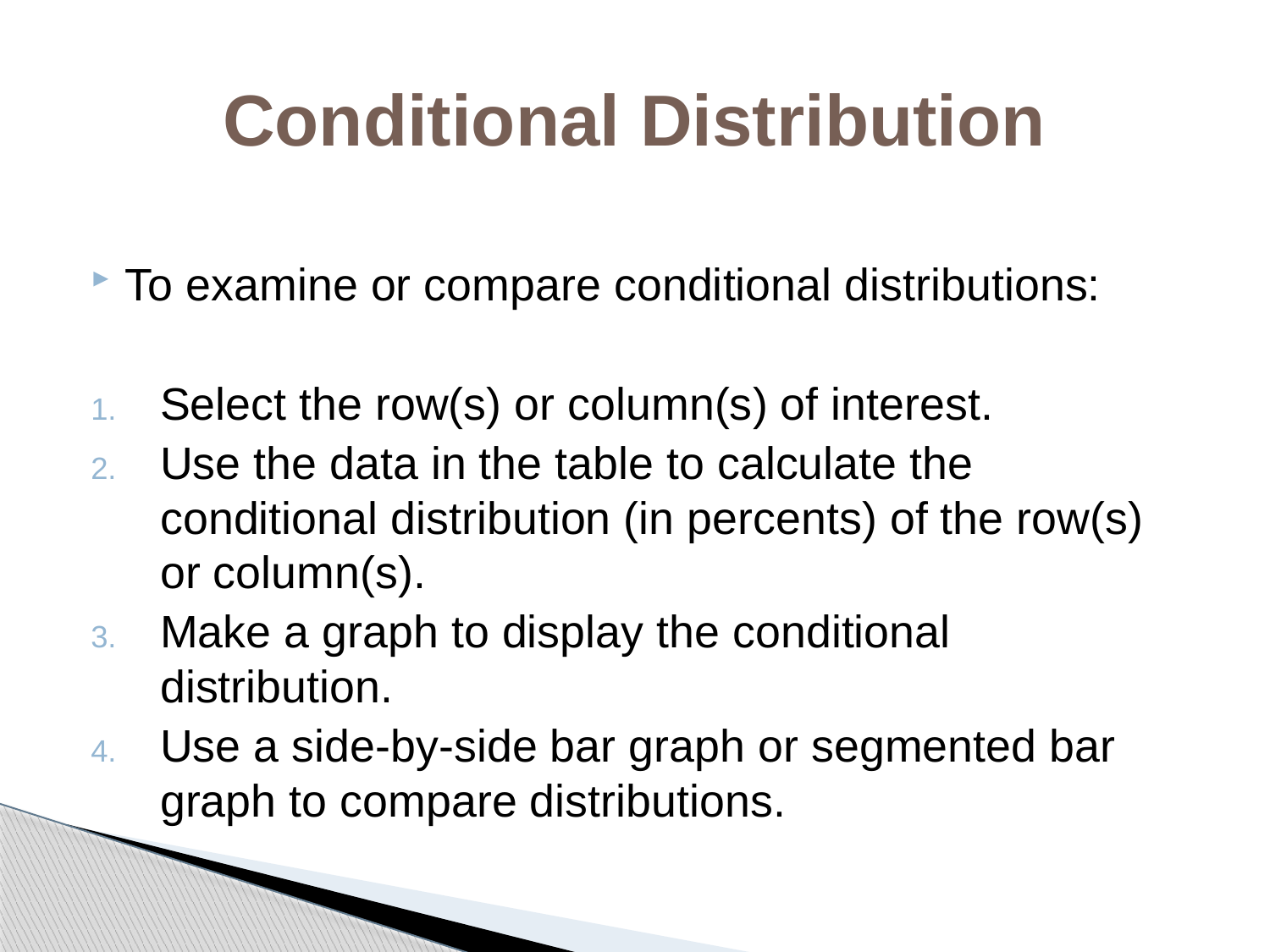

# Conditional Distribution

To examine or compare conditional distributions:

Select the row(s) or column(s) of interest.
Use the data in the table to calculate the conditional distribution (in percents) of the row(s) or column(s).
Make a graph to display the conditional distribution.
Use a side-by-side bar graph or segmented bar graph to compare distributions.